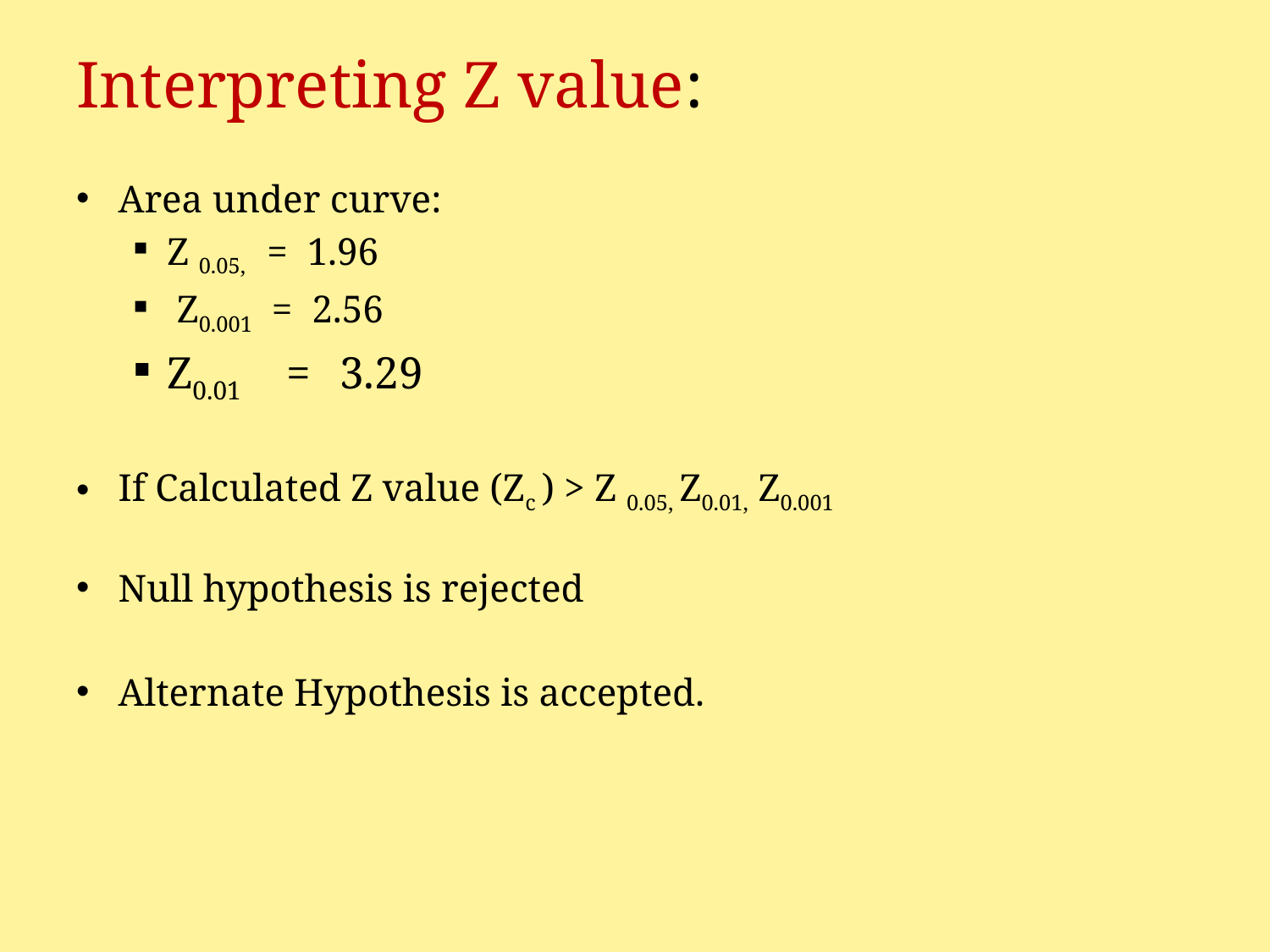

# Interpreting Z value:
Area under curve:
Z 0.05,   =  1.96
 Z0.001  =  2.56
Z0.01    =   3.29

If Calculated Z value (Zc ) > Z 0.05, Z0.01, Z0.001

Null hypothesis is rejected

Alternate Hypothesis is accepted.